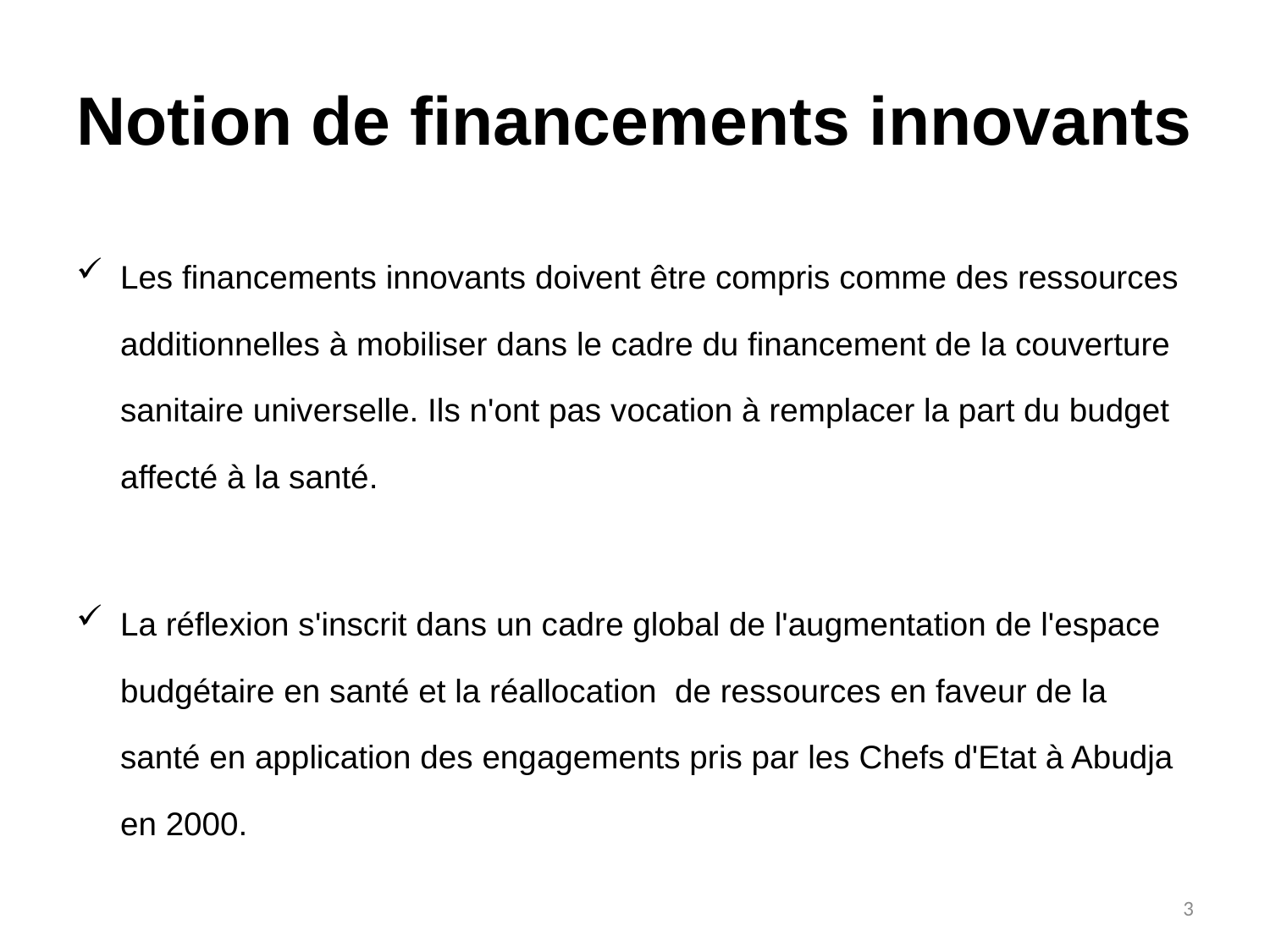

# Notion de financements innovants
Les financements innovants doivent être compris comme des ressources additionnelles à mobiliser dans le cadre du financement de la couverture sanitaire universelle. Ils n'ont pas vocation à remplacer la part du budget affecté à la santé.

La réflexion s'inscrit dans un cadre global de l'augmentation de l'espace budgétaire en santé et la réallocation  de ressources en faveur de la santé en application des engagements pris par les Chefs d'Etat à Abudja en 2000.

3